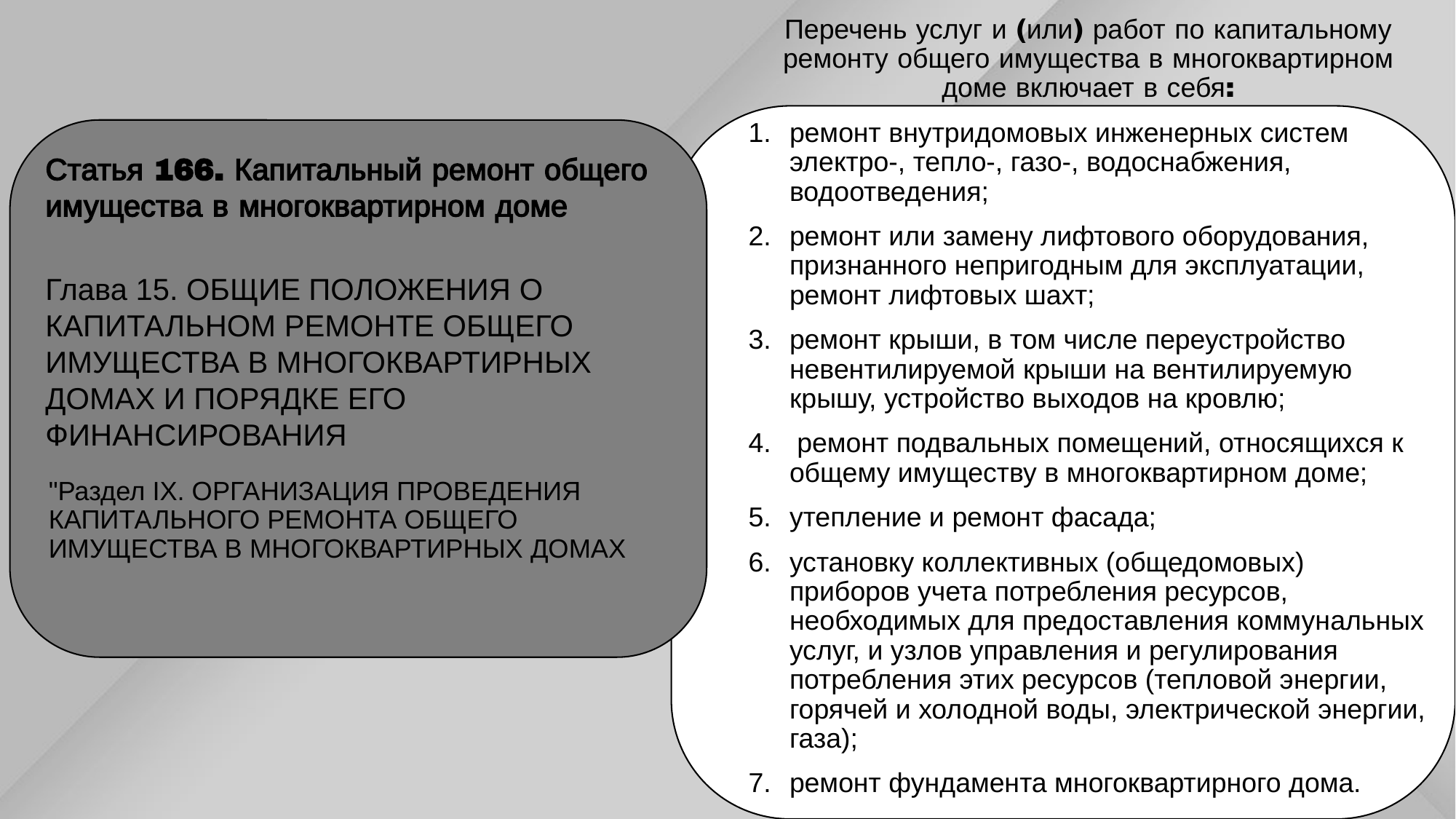

Перечень услуг и (или) работ по капитальному ремонту общего имущества в многоквартирном доме включает в себя:
ремонт внутридомовых инженерных систем электро-, тепло-, газо-, водоснабжения, водоотведения;
ремонт или замену лифтового оборудования, признанного непригодным для эксплуатации, ремонт лифтовых шахт;
ремонт крыши, в том числе переустройство невентилируемой крыши на вентилируемую крышу, устройство выходов на кровлю;
 ремонт подвальных помещений, относящихся к общему имуществу в многоквартирном доме;
утепление и ремонт фасада;
установку коллективных (общедомовых) приборов учета потребления ресурсов, необходимых для предоставления коммунальных услуг, и узлов управления и регулирования потребления этих ресурсов (тепловой энергии, горячей и холодной воды, электрической энергии, газа);
ремонт фундамента многоквартирного дома.

Статья 166. Капитальный ремонт общего имущества в многоквартирном доме
Глава 15. ОБЩИЕ ПОЛОЖЕНИЯ О КАПИТАЛЬНОМ РЕМОНТЕ ОБЩЕГО ИМУЩЕСТВА В МНОГОКВАРТИРНЫХ ДОМАХ И ПОРЯДКЕ ЕГО ФИНАНСИРОВАНИЯ
# "Раздел IX. ОРГАНИЗАЦИЯ ПРОВЕДЕНИЯ КАПИТАЛЬНОГО РЕМОНТА ОБЩЕГО ИМУЩЕСТВА В МНОГОКВАРТИРНЫХ ДОМАХ